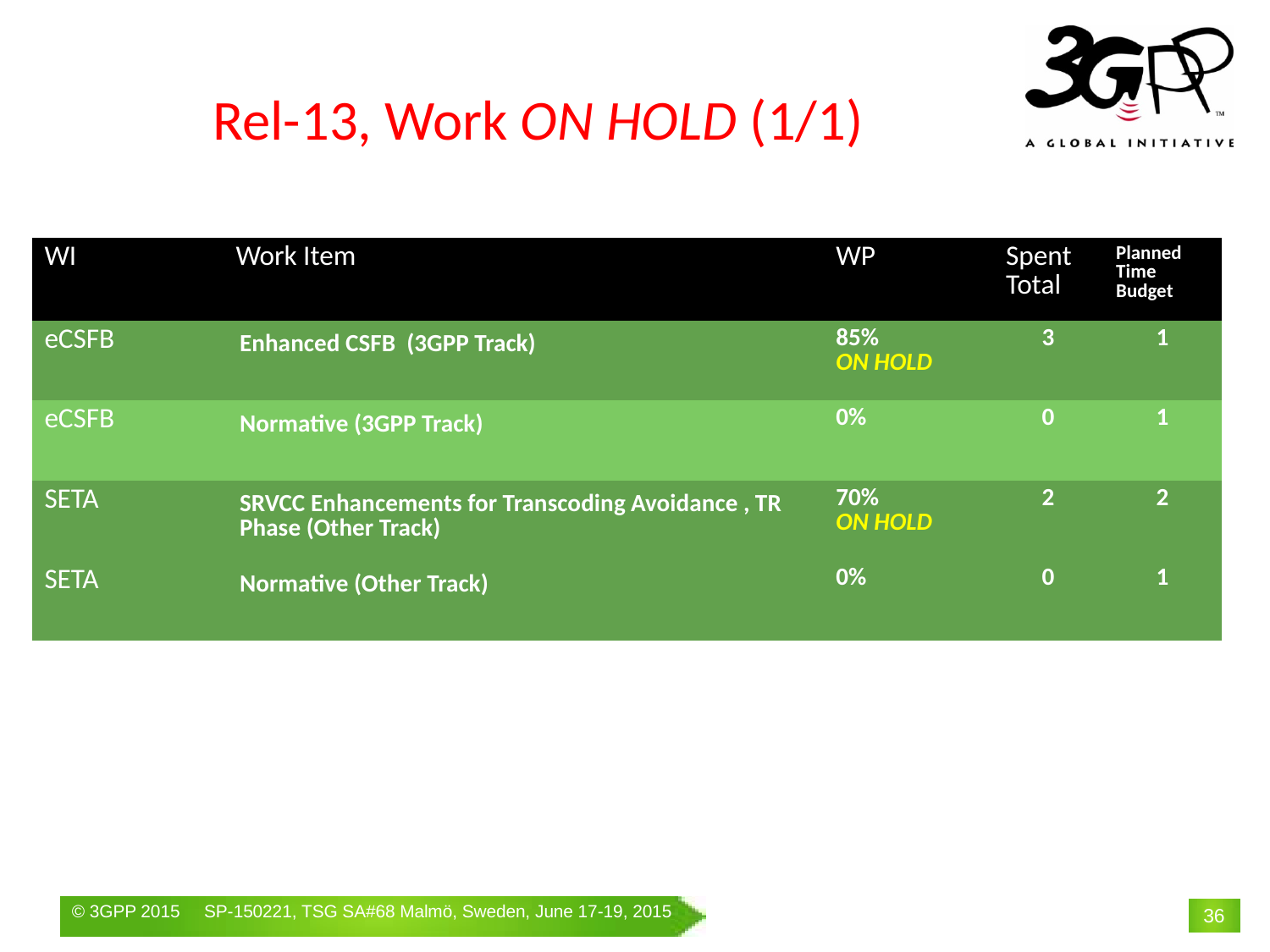

# Rel-13, Work ON HOLD (1/1)
| WI | Work Item | WP | Spent Total | Planned Time Budget |
| --- | --- | --- | --- | --- |
| eCSFB | Enhanced CSFB (3GPP Track) | 85% ON HOLD | 3 | 1 |
| eCSFB | Normative (3GPP Track) | 0% | 0 | 1 |
| SETA | SRVCC Enhancements for Transcoding Avoidance , TR Phase (Other Track) | 70% ON HOLD | 2 | 2 |
| SETA | Normative (Other Track) | 0% | 0 | 1 |